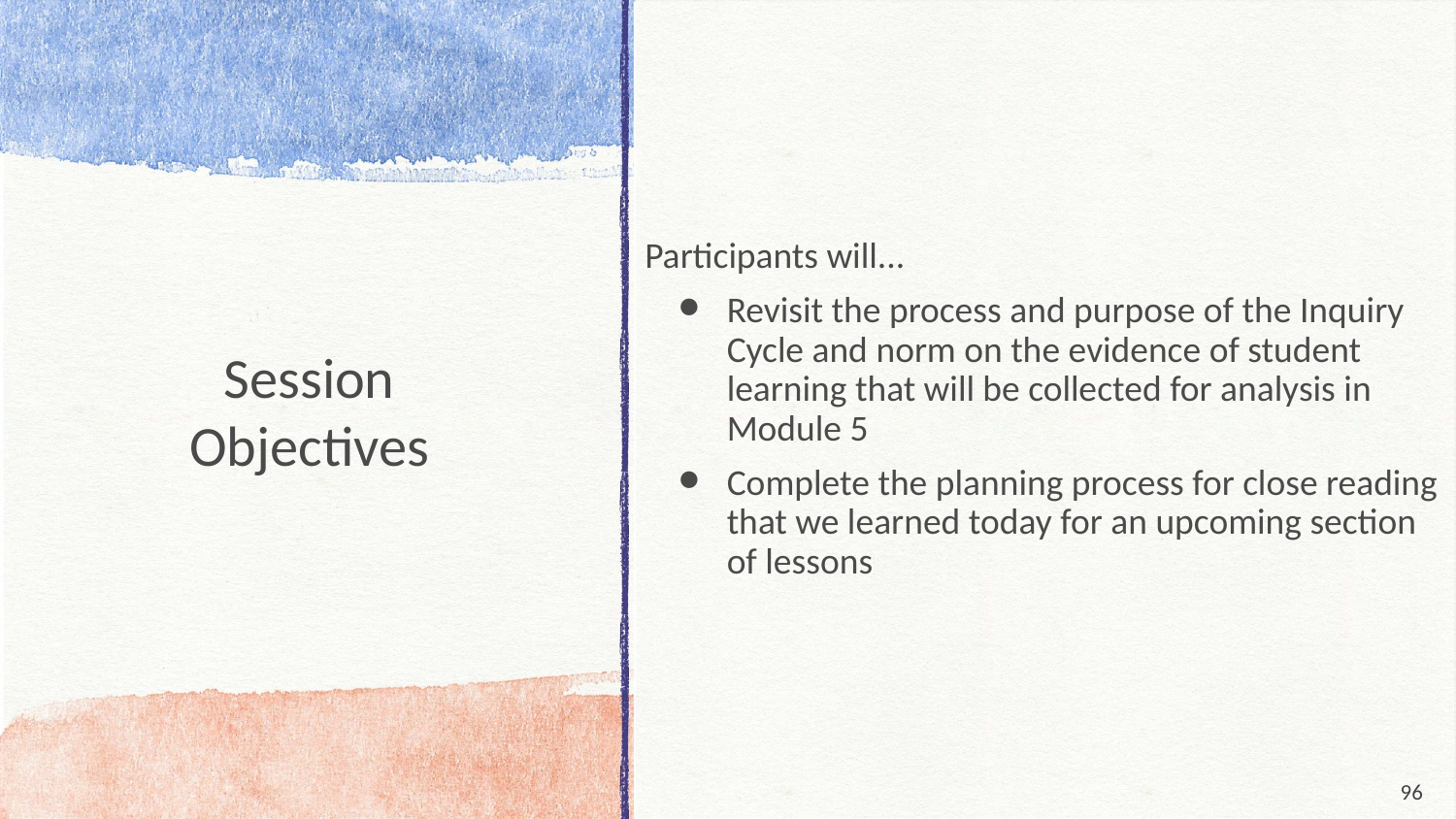

Participants will...
Revisit the process and purpose of the Inquiry Cycle and norm on the evidence of student learning that will be collected for analysis in Module 5
Complete the planning process for close reading that we learned today for an upcoming section of lessons
# Session
Objectives